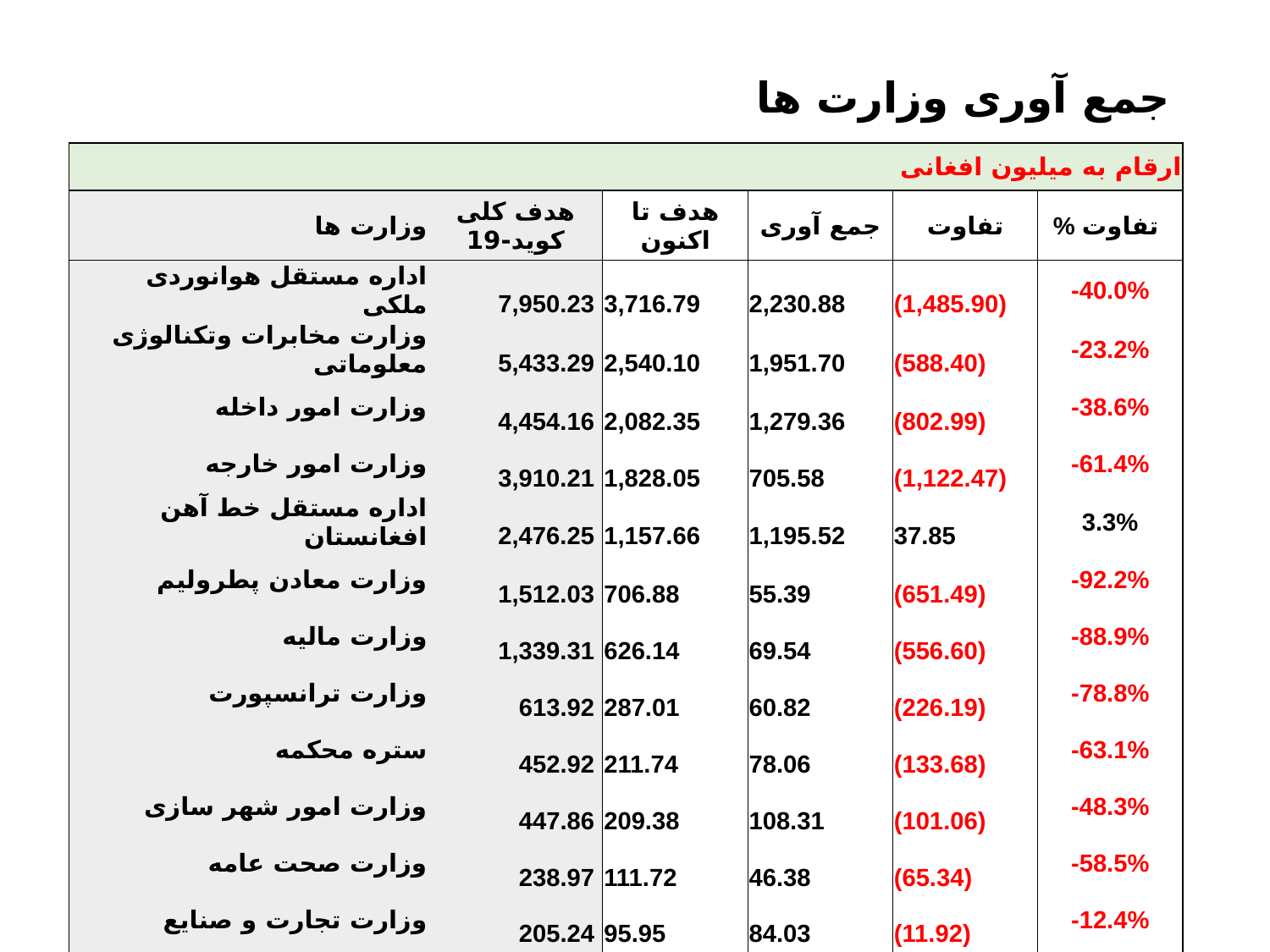

# جمع آوری وزارت ها
| ارقام به میلیون افغانی |  |  |  |  |  |  |
| --- | --- | --- | --- | --- | --- | --- |
|  | وزارت ها | هدف کلی کوید-19 | هدف تا اکنون | جمع آوری | تفاوت | % تفاوت |
|  | اداره مستقل هوانوردی ملکی | 7,950.23 | 3,716.79 | 2,230.88 | (1,485.90) | -40.0% |
|  | وزارت مخابرات وتکنالوژی معلوماتی | 5,433.29 | 2,540.10 | 1,951.70 | (588.40) | -23.2% |
|  | وزارت امور داخله | 4,454.16 | 2,082.35 | 1,279.36 | (802.99) | -38.6% |
|  | وزارت امور خارجه | 3,910.21 | 1,828.05 | 705.58 | (1,122.47) | -61.4% |
|  | اداره مستقل خط آهن افغانستان | 2,476.25 | 1,157.66 | 1,195.52 | 37.85 | 3.3% |
|  | وزارت معادن پطرولیم | 1,512.03 | 706.88 | 55.39 | (651.49) | -92.2% |
|  | وزارت مالیه | 1,339.31 | 626.14 | 69.54 | (556.60) | -88.9% |
|  | وزارت ترانسپورت | 613.92 | 287.01 | 60.82 | (226.19) | -78.8% |
|  | ستره محکمه | 452.92 | 211.74 | 78.06 | (133.68) | -63.1% |
|  | وزارت امور شهر سازی | 447.86 | 209.38 | 108.31 | (101.06) | -48.3% |
|  | وزارت صحت عامه | 238.97 | 111.72 | 46.38 | (65.34) | -58.5% |
|  | وزارت تجارت و صنایع | 205.24 | 95.95 | 84.03 | (11.92) | -12.4% |
|  | وزارت تحصیلات عالی | 184.84 | 86.42 | 40.11 | (46.31) | -53.6% |
|  | وزارت کار امور اجتماعی شهدا و معلولین | 125.04 | 58.46 | 30.48 | (27.98) | -47.9% |
|  | رادیو و تلویزیون ملی افغانستان | 96.96 | 45.33 | 33.50 | (11.83) | -26.1% |
|  | متباقی وزارت ها | 672.00 | 314.17 | 698.39 | 384.22 | 122.3% |
|  | مجموع | 30,113.24 | 14,078.15 | 8,668.05 | (5,410.10) | -38.4% |